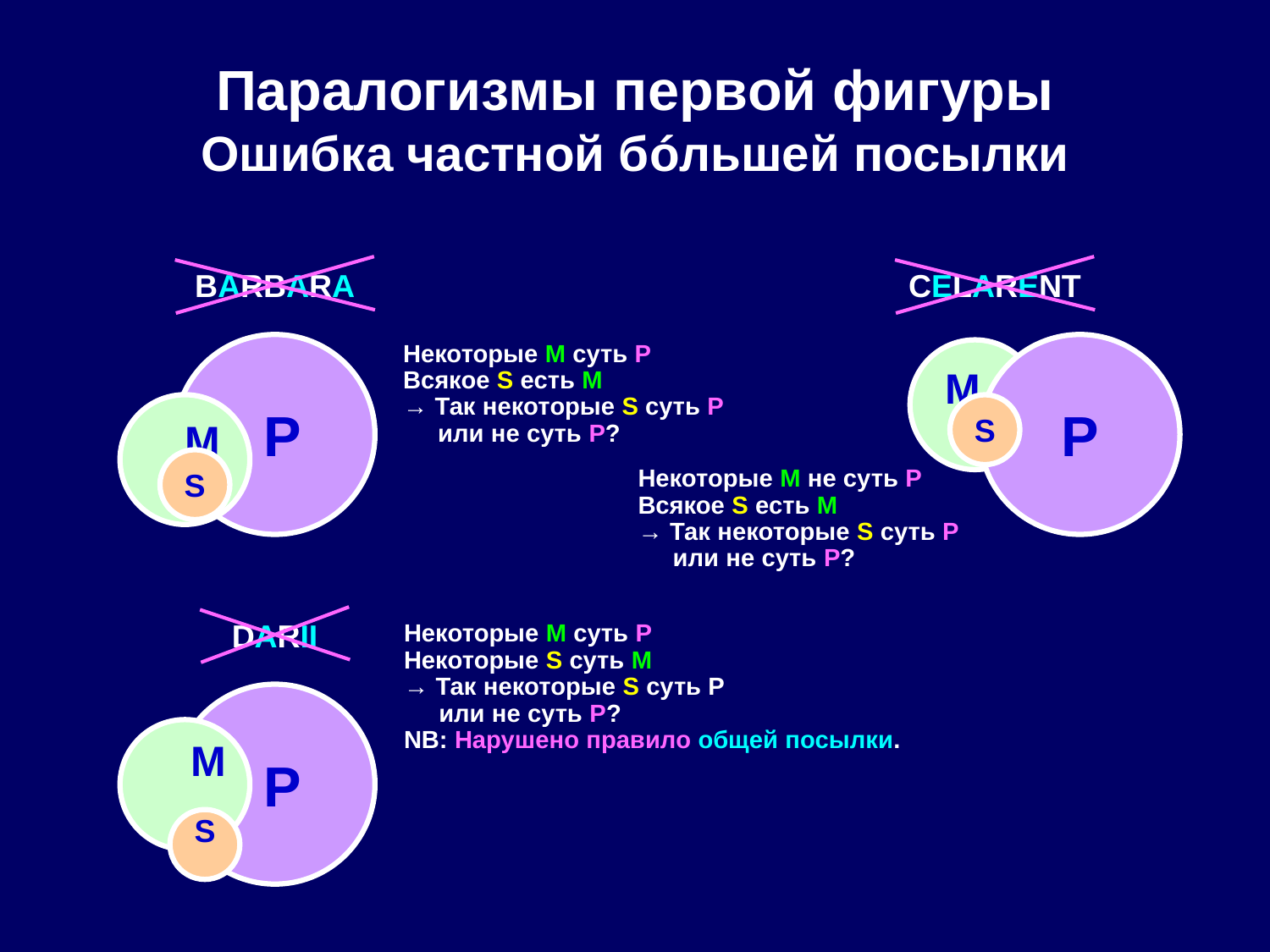

# Паралогизмы первой фигуры Ошибка частной бóльшей посылки
BARBARA
CELARENT
 P
P
Некоторые M суть P
Всякое S есть M
→ Так некоторые S суть P
     или не суть P?
M
      M
S
S
Некоторые M не суть P
Всякое S есть M
→ Так некоторые S суть P
     или не суть P?
DARII
Некоторые M суть P
Некоторые S суть M
→ Так некоторые S суть P
     или не суть P?
NB: Нарушено правило общей посылки.
 P
       M
S